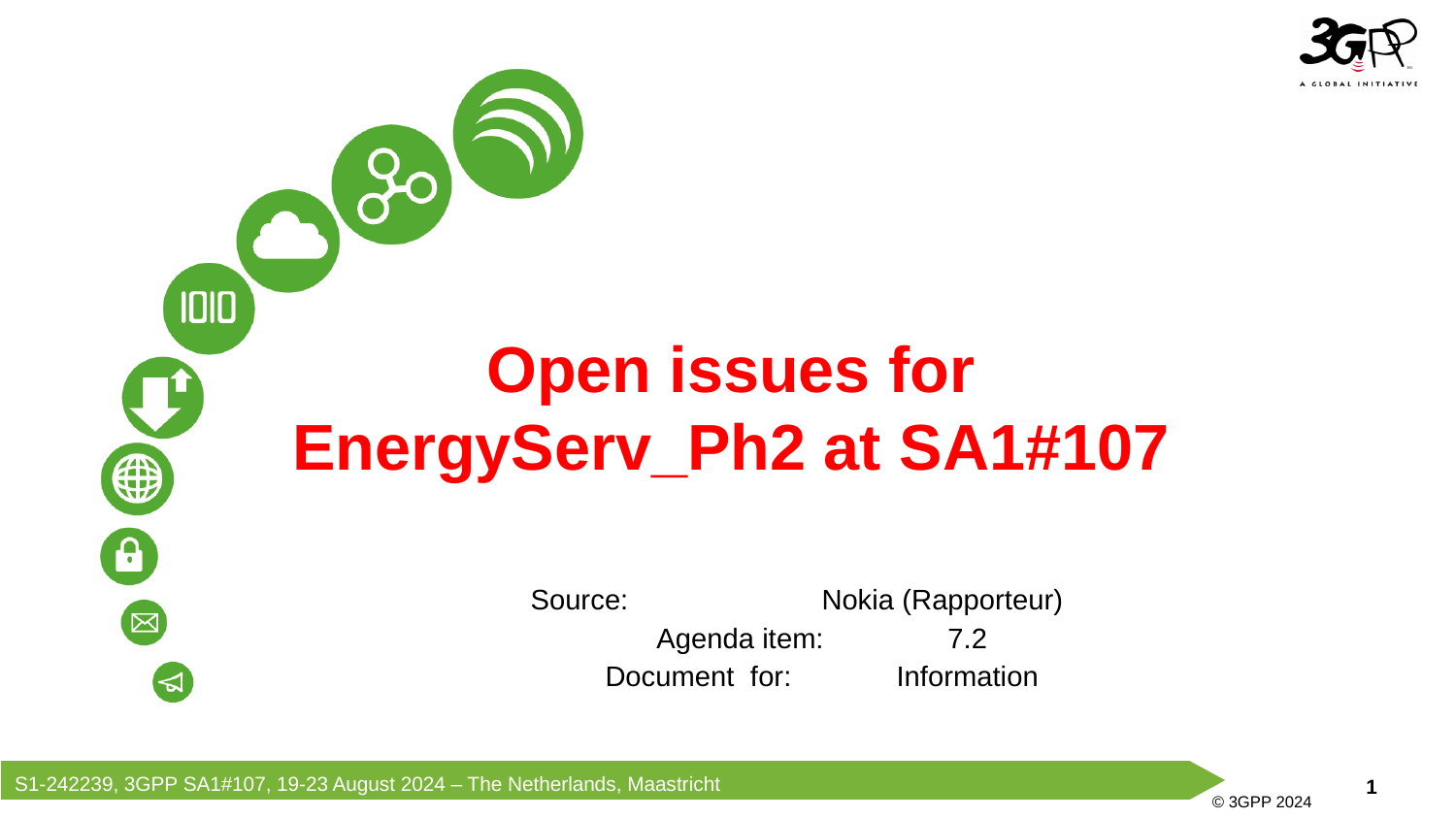

Open issues for EnergyServ_Ph2 at SA1#107
Source: 		Nokia (Rapporteur)
Agenda item: 	7.2
Document  for:	Information
S1-242239, 3GPP SA1#107, 19-23 August 2024 – The Netherlands, Maastricht

© 3GPP 2024